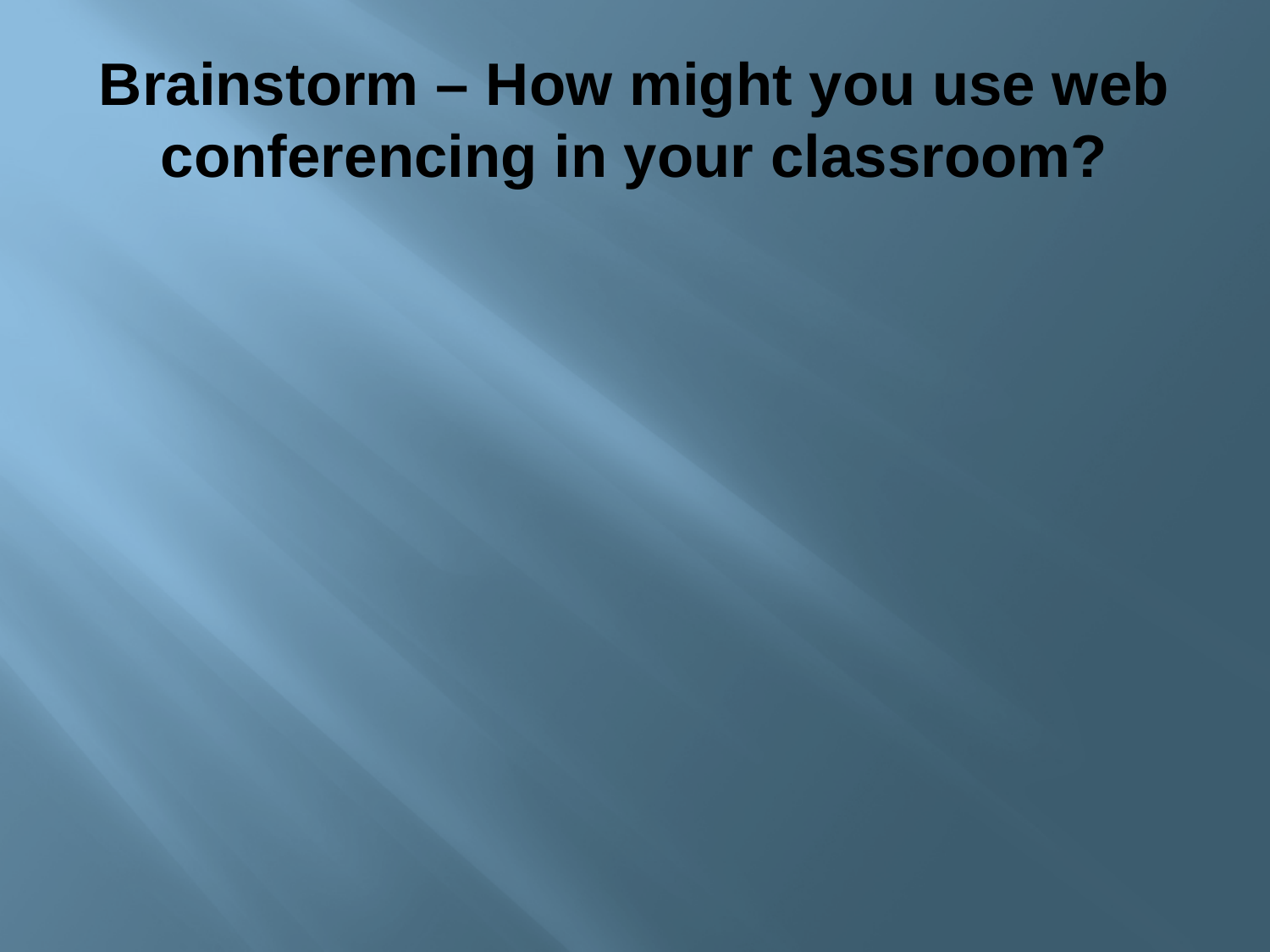

# Brainstorm – How might you use web conferencing in your classroom?